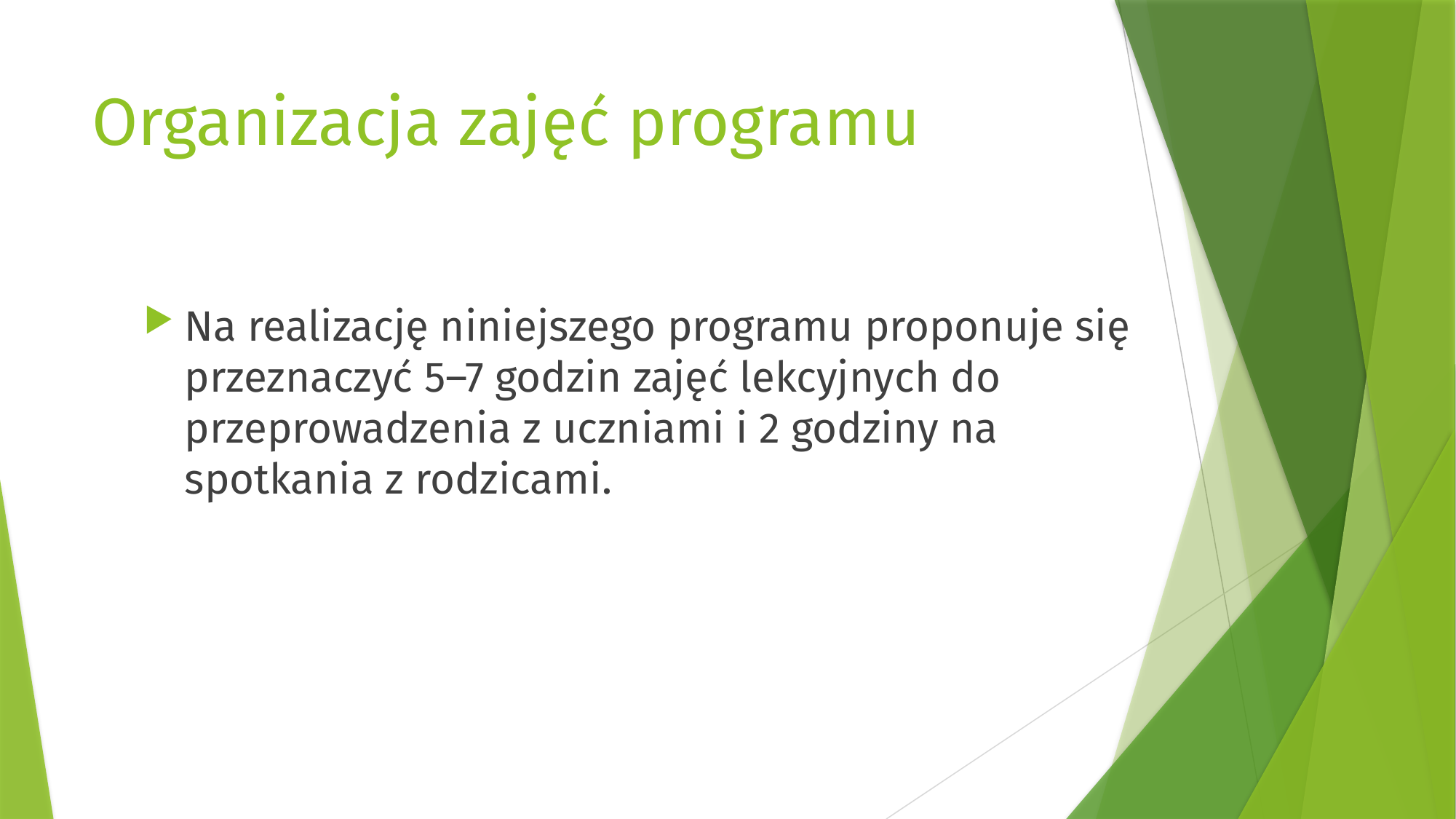

# Organizacja zajęć programu
Na realizację niniejszego programu proponuje się przeznaczyć 5–7 godzin zajęć lekcyjnych do przeprowadzenia z uczniami i 2 godziny na spotkania z rodzicami.